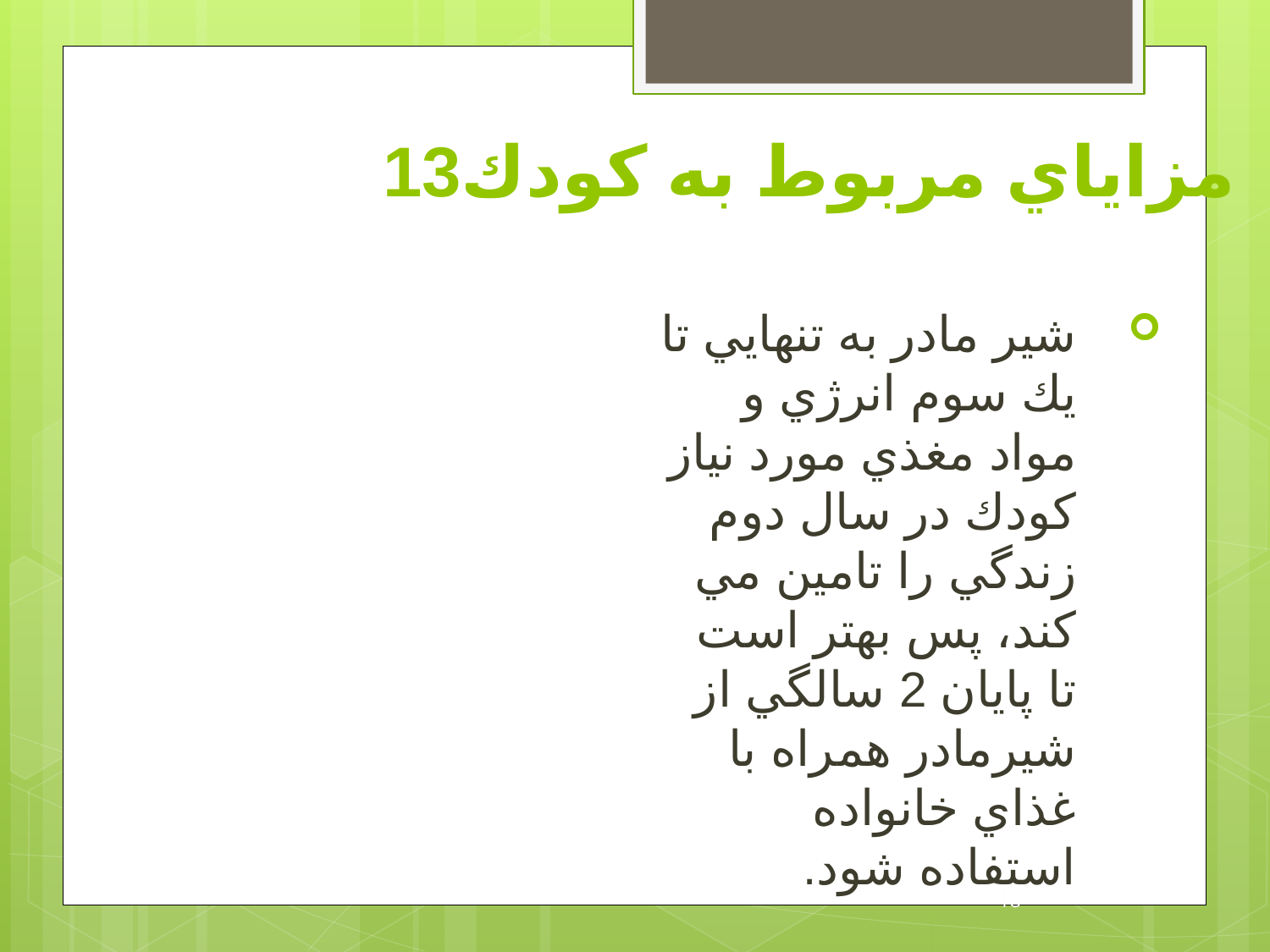

# مزاياي مربوط به كودك13

شير مادر به تنهايي تا يك سوم انرژي و مواد مغذي مورد نياز كودك در سال دوم زندگي را تامين مي كند،‌ پس بهتر است تا پايان 2 سالگي از شيرمادر همراه با غذاي خانواده استفاده شود.
16